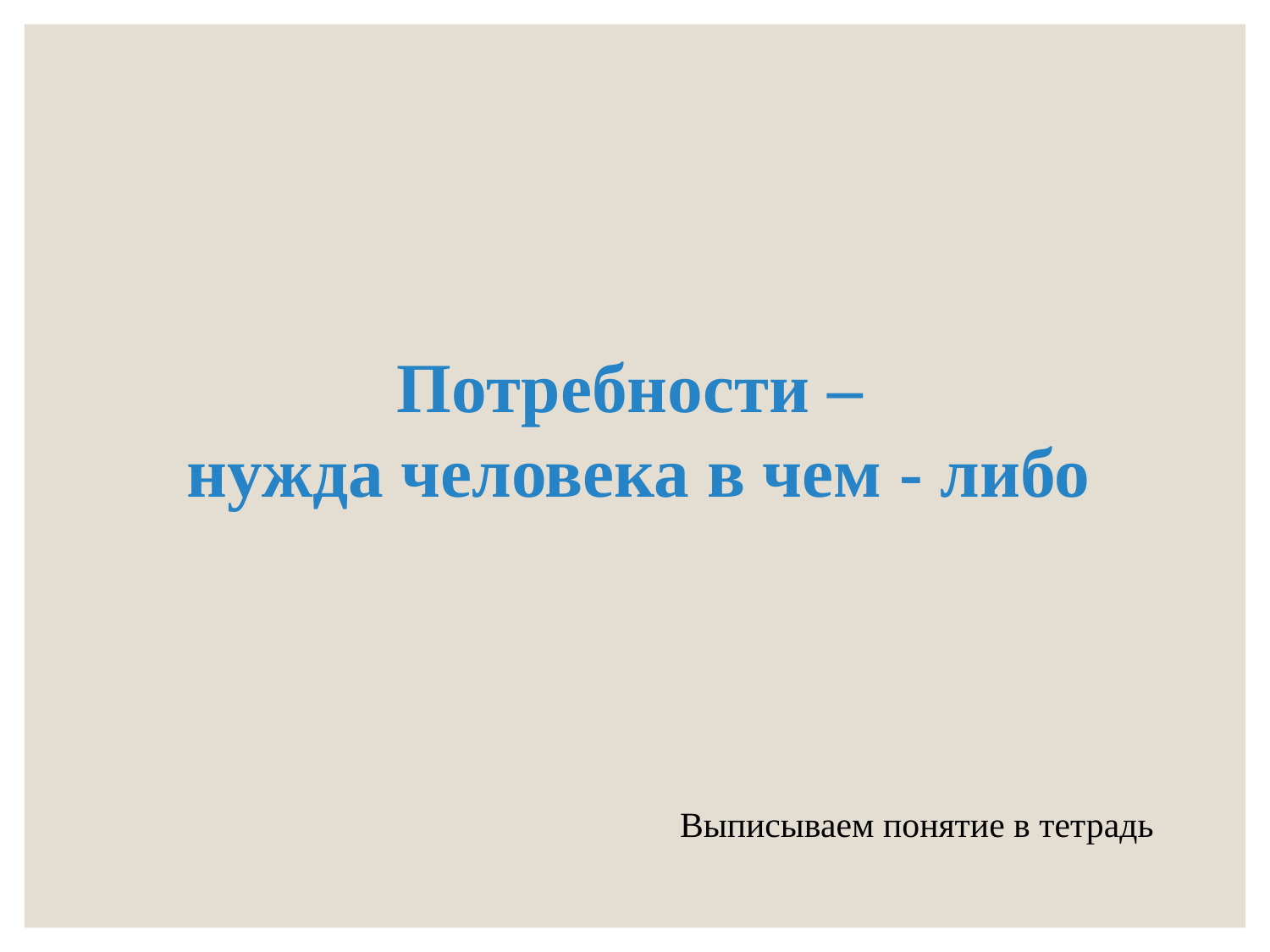

Потребности –
нужда человека в чем - либо
Выписываем понятие в тетрадь